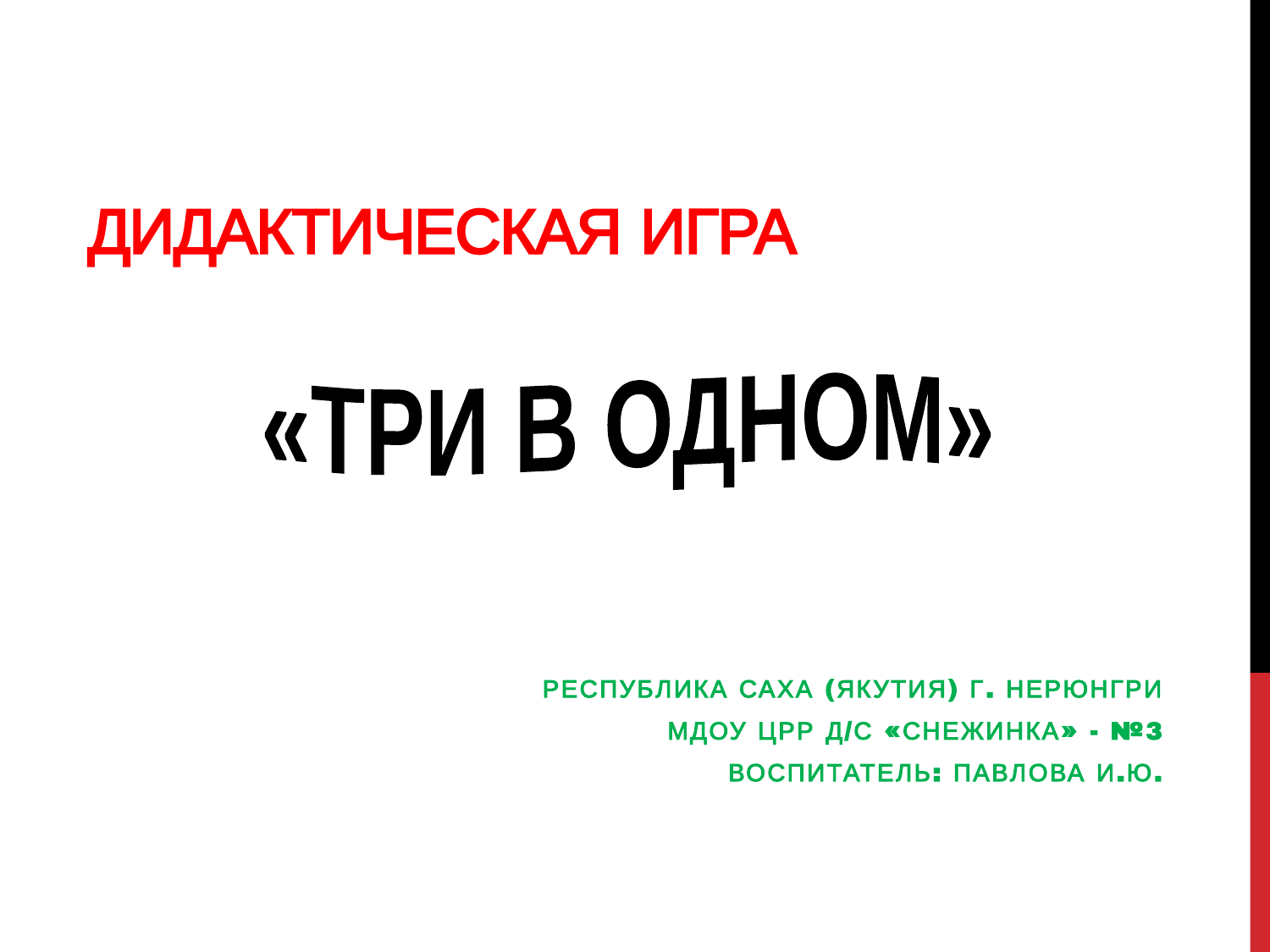

# Дидактическая игра
«ТРИ В ОДНОМ»
Республика саха (Якутия) г. нерюнгри
МДОУ ЦРР д/с «Снежинка» - №3
Воспитатель: ПАВЛОВА И.Ю.